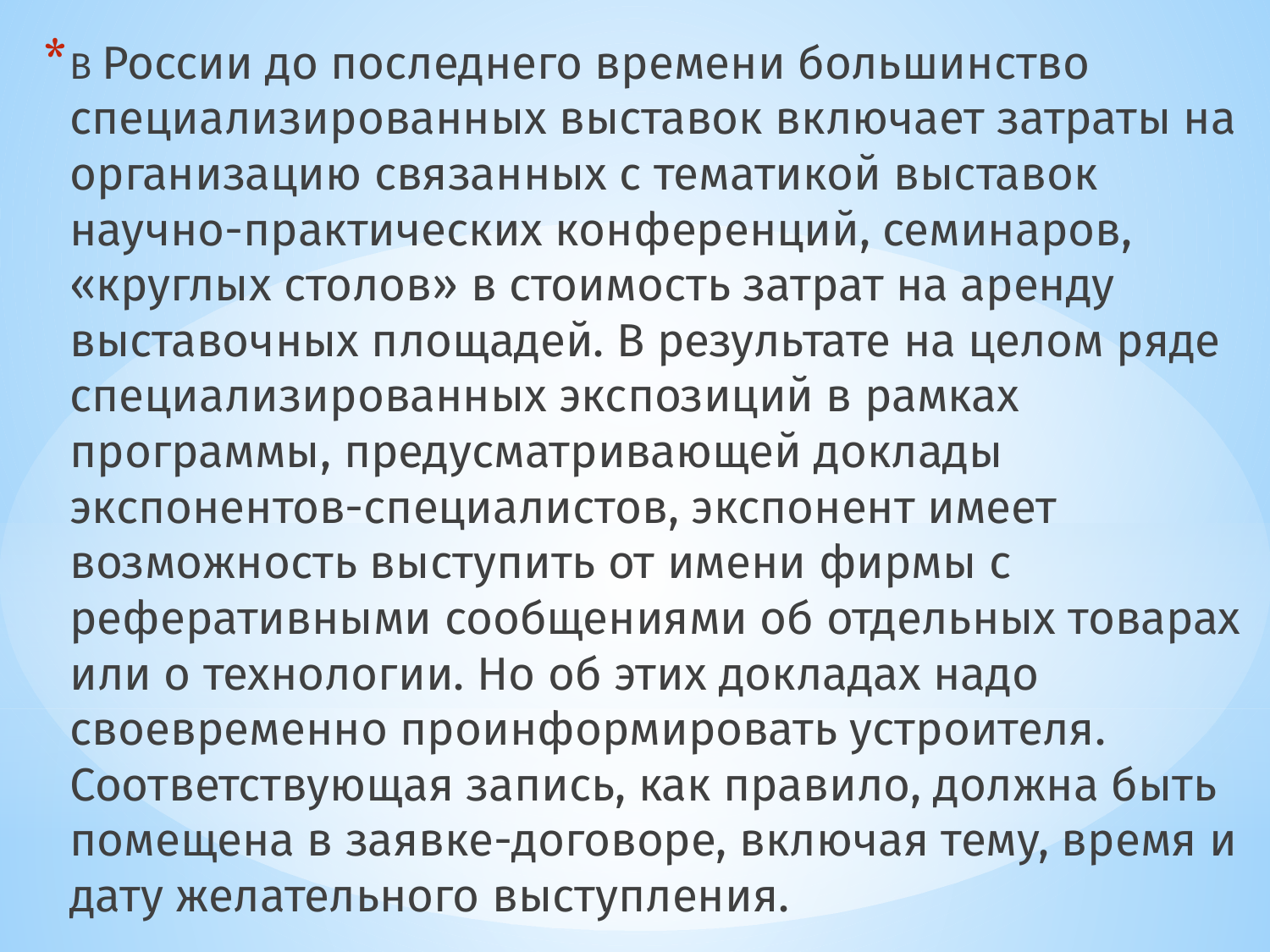

В России до последнего времени большинство специализированных выставок включает затраты на организацию связанных с тематикой выставок научно-практических конференций, семинаров, «круглых столов» в стоимость затрат на аренду выставочных площадей. В результате на целом ряде специализированных экспозиций в рамках программы, предусматривающей доклады экспонентов-специалистов, экспонент имеет возможность выступить от имени фирмы с реферативными сообщениями об отдельных товарах или о технологии. Но об этих докладах надо своевременно проинформировать устроителя. Соответствующая запись, как правило, должна быть помещена в заявке-договоре, включая тему, время и дату желательного выступления.
#